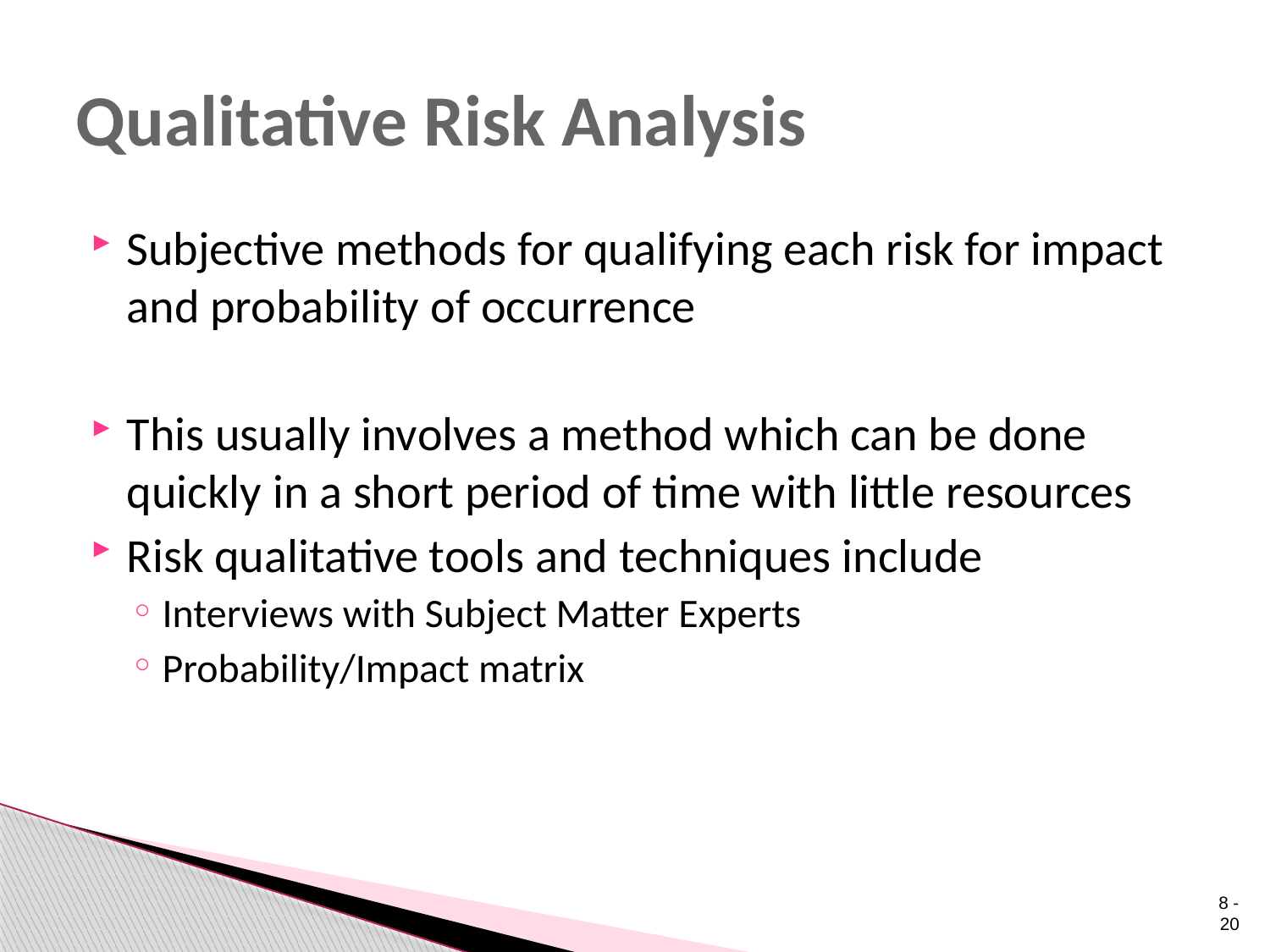

# Qualitative Risk Analysis
Subjective methods for qualifying each risk for impact and probability of occurrence

This usually involves a method which can be done quickly in a short period of time with little resources
Risk qualitative tools and techniques include
Interviews with Subject Matter Experts
Probability/Impact matrix
 8 - 20